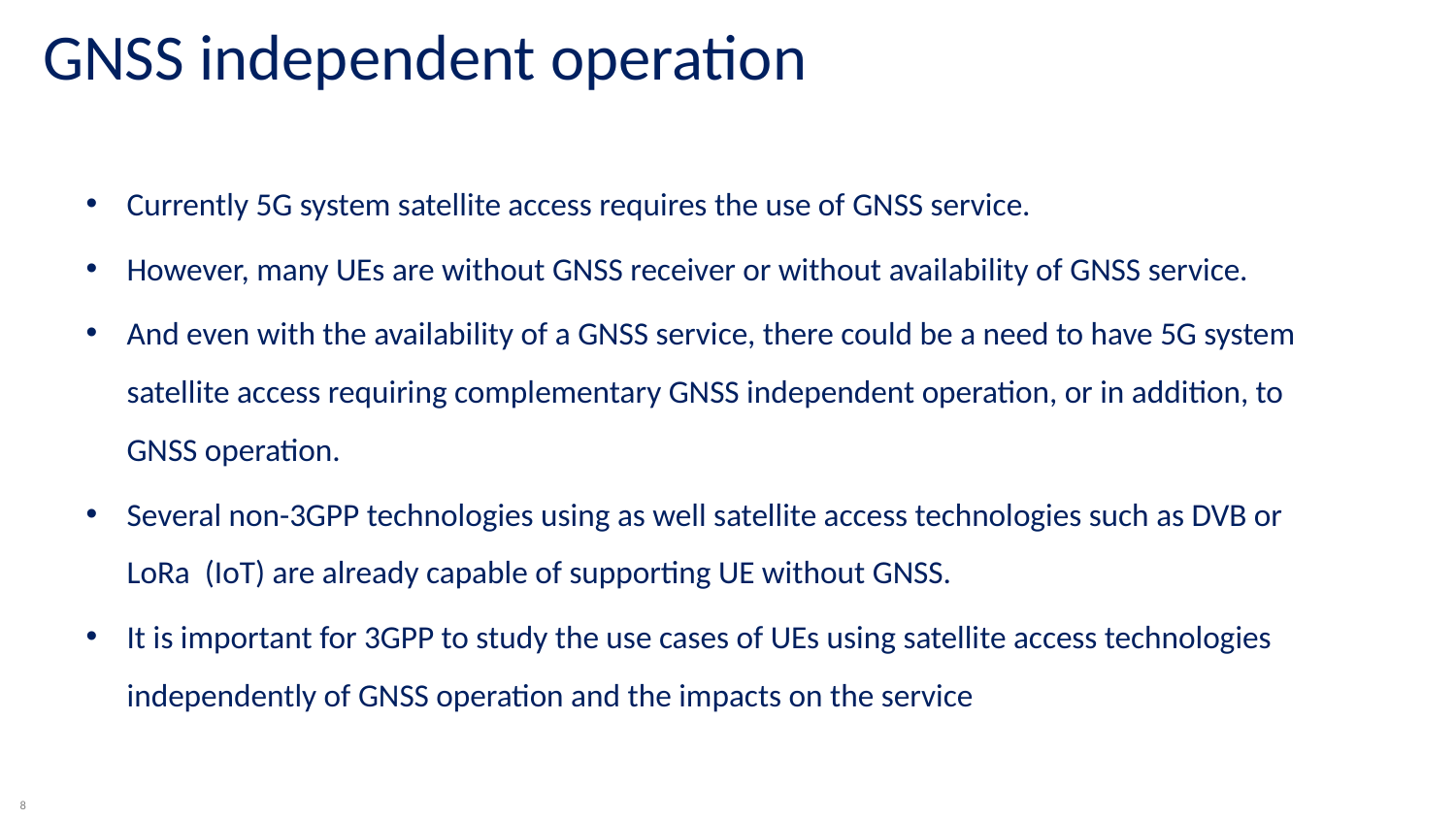

GNSS independent operation

Currently 5G system satellite access requires the use of GNSS service.
However, many UEs are without GNSS receiver or without availability of GNSS service.
And even with the availability of a GNSS service, there could be a need to have 5G system satellite access requiring complementary GNSS independent operation, or in addition, to GNSS operation.
Several non-3GPP technologies using as well satellite access technologies such as DVB or LoRa  (IoT) are already capable of supporting UE without GNSS.
It is important for 3GPP to study the use cases of UEs using satellite access technologies independently of GNSS operation and the impacts on the service